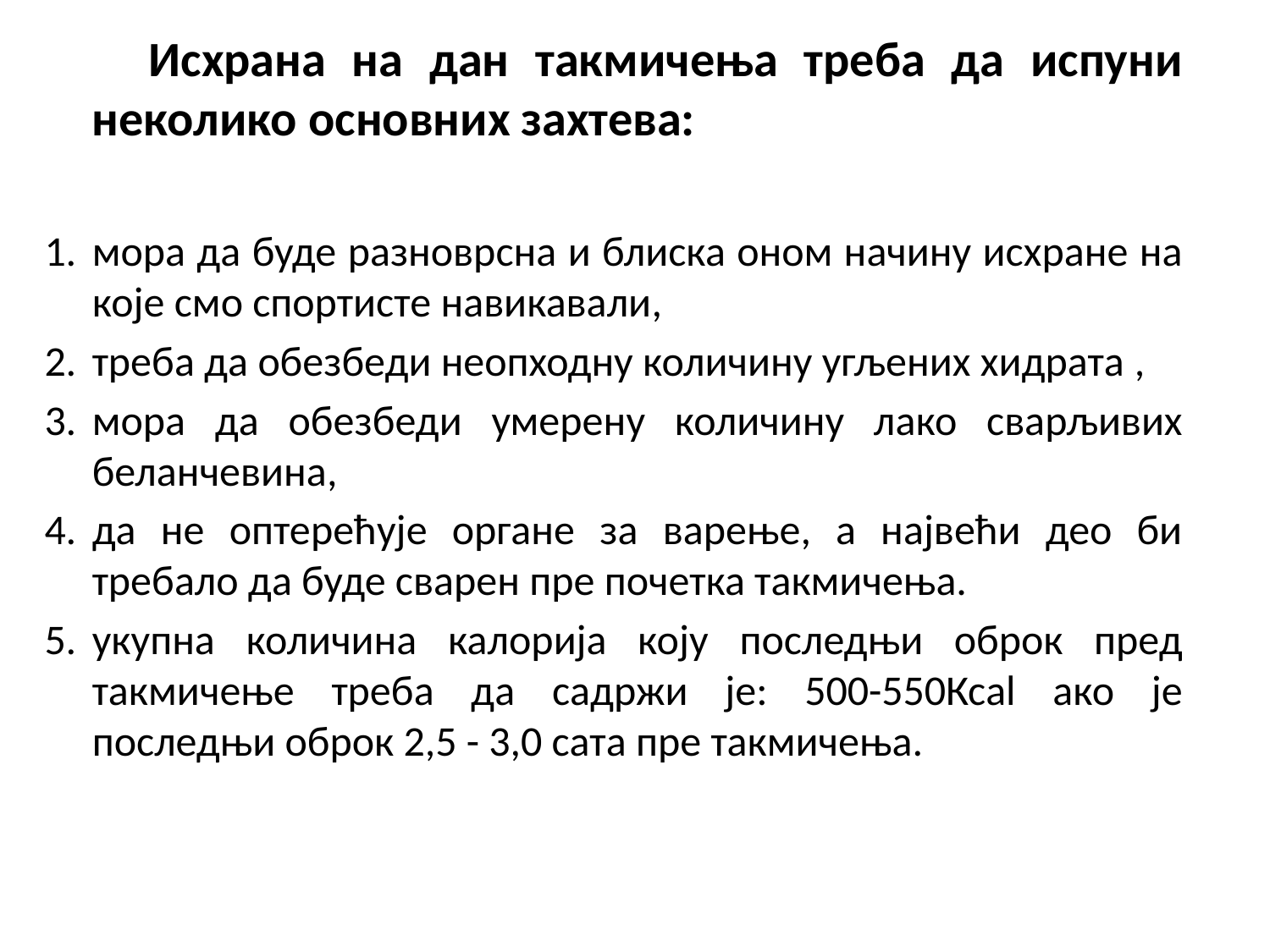

Исхрана на дан такмичења треба да испуни неколико основних захтева:

мора да буде разноврсна и блиска оном начину исхране на које смо спортисте навикавали,
треба да обезбеди неопходну количину угљених хидрата ,
мора да обезбеди умерену количину лако сварљивих беланчевина,
да не оптерећује органе за варење, а највећи део би требало да буде сварен пре почетка такмичења.
укупна количина калорија коју последњи оброк пред такмичење треба да садржи је: 500-550Ксаl ако је последњи оброк 2,5 - 3,0 сата пре такмичења.